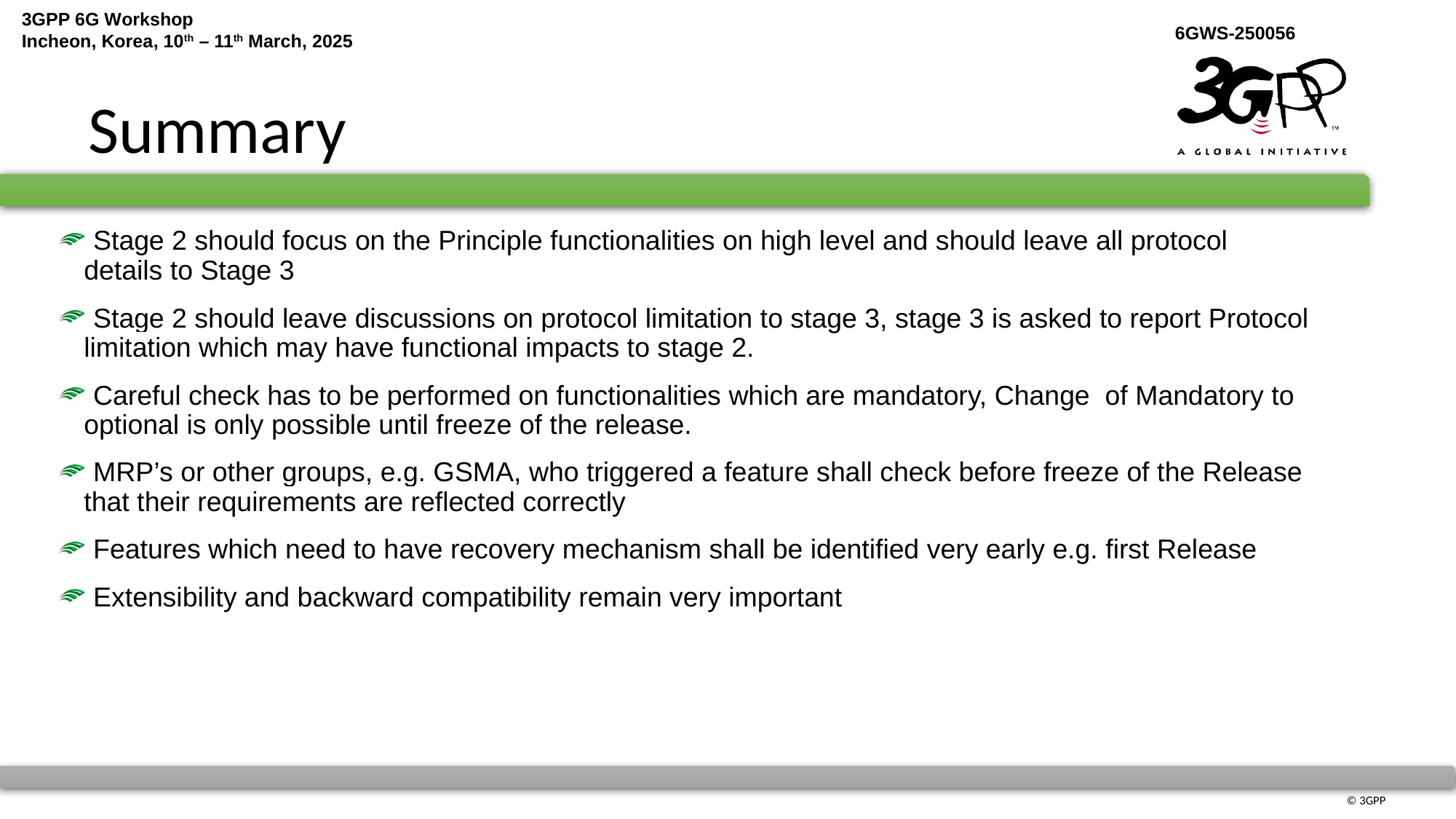

# Summary
 Stage 2 should focus on the Principle functionalities on high level and should leave all protocol details to Stage 3
 Stage 2 should leave discussions on protocol limitation to stage 3, stage 3 is asked to report Protocol limitation which may have functional impacts to stage 2.
 Careful check has to be performed on functionalities which are mandatory, Change  of Mandatory to optional is only possible until freeze of the release.
 MRP’s or other groups, e.g. GSMA, who triggered a feature shall check before freeze of the Release that their requirements are reflected correctly
 Features which need to have recovery mechanism shall be identified very early e.g. first Release
 Extensibility and backward compatibility remain very important